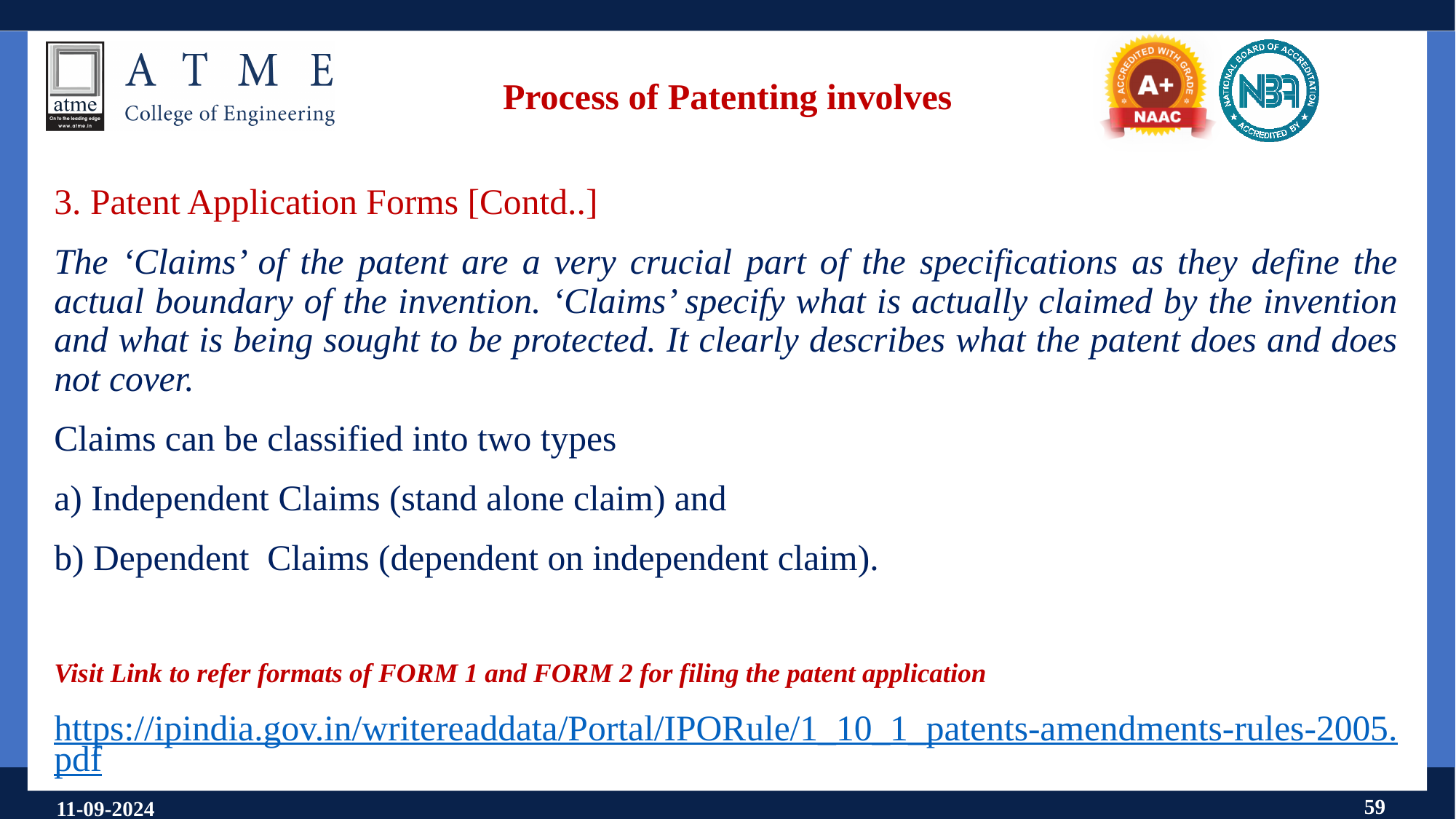

# Process of Patenting involves
3. Patent Application Forms [Contd..]
The ‘Claims’ of the patent are a very crucial part of the specifications as they define the actual boundary of the invention. ‘Claims’ specify what is actually claimed by the invention and what is being sought to be protected. It clearly describes what the patent does and does not cover.
Claims can be classified into two types
a) Independent Claims (stand alone claim) and
b) Dependent  Claims (dependent on independent claim).

Visit Link to refer formats of FORM 1 and FORM 2 for filing the patent application
https://ipindia.gov.in/writereaddata/Portal/IPORule/1_10_1_patents-amendments-rules-2005.pdf

59
11-09-2024